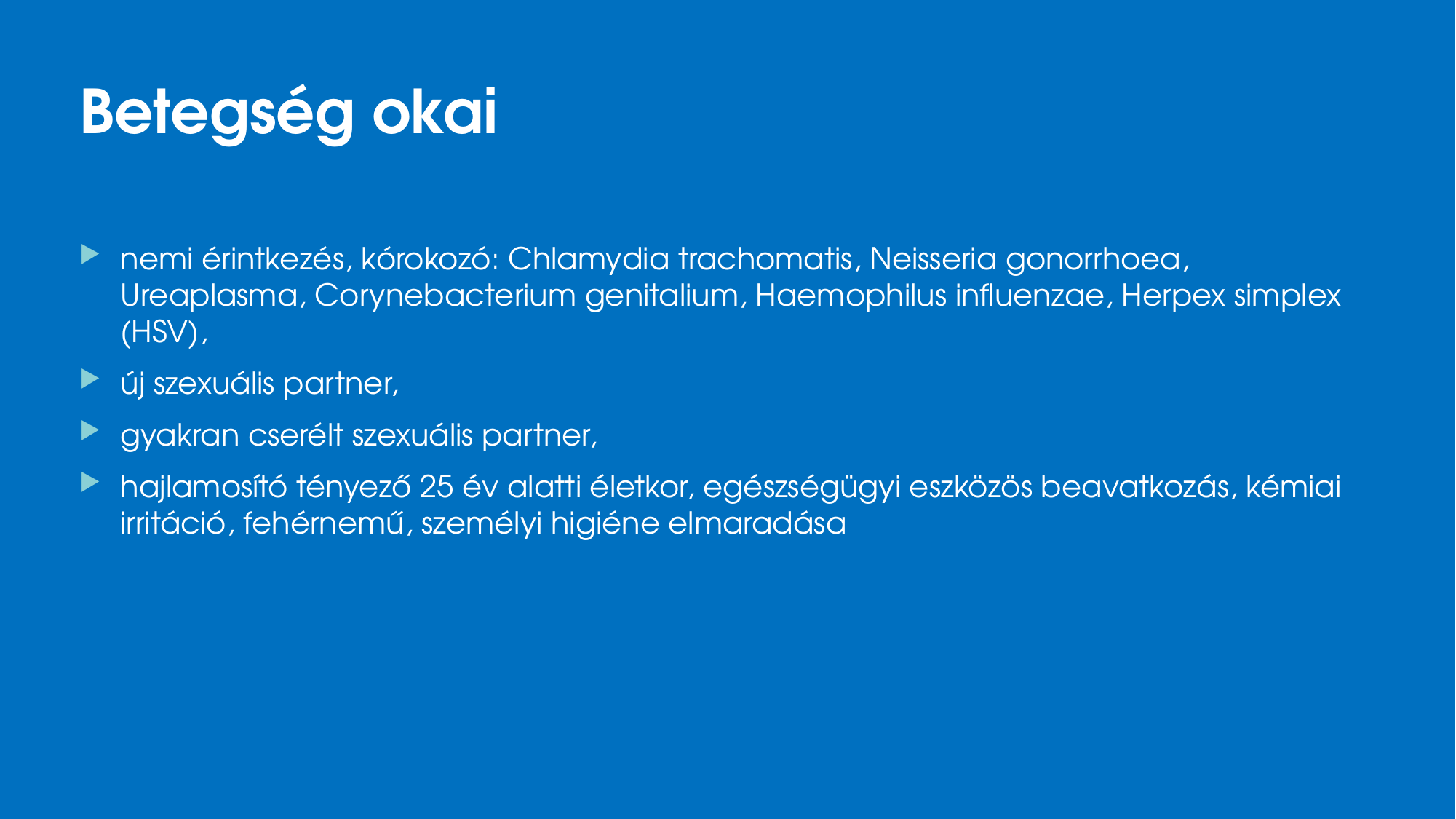

# Betegség okai
nemi érintkezés, kórokozó: Chlamydia trachomatis, Neisseria gonorrhoea, Ureaplasma, Corynebacterium genitalium, Haemophilus influenzae, Herpex simplex (HSV),
új szexuális partner,
gyakran cserélt szexuális partner,
hajlamosító tényező 25 év alatti életkor, egészségügyi eszközös beavatkozás, kémiai irritáció, fehérnemű, személyi higiéne elmaradása